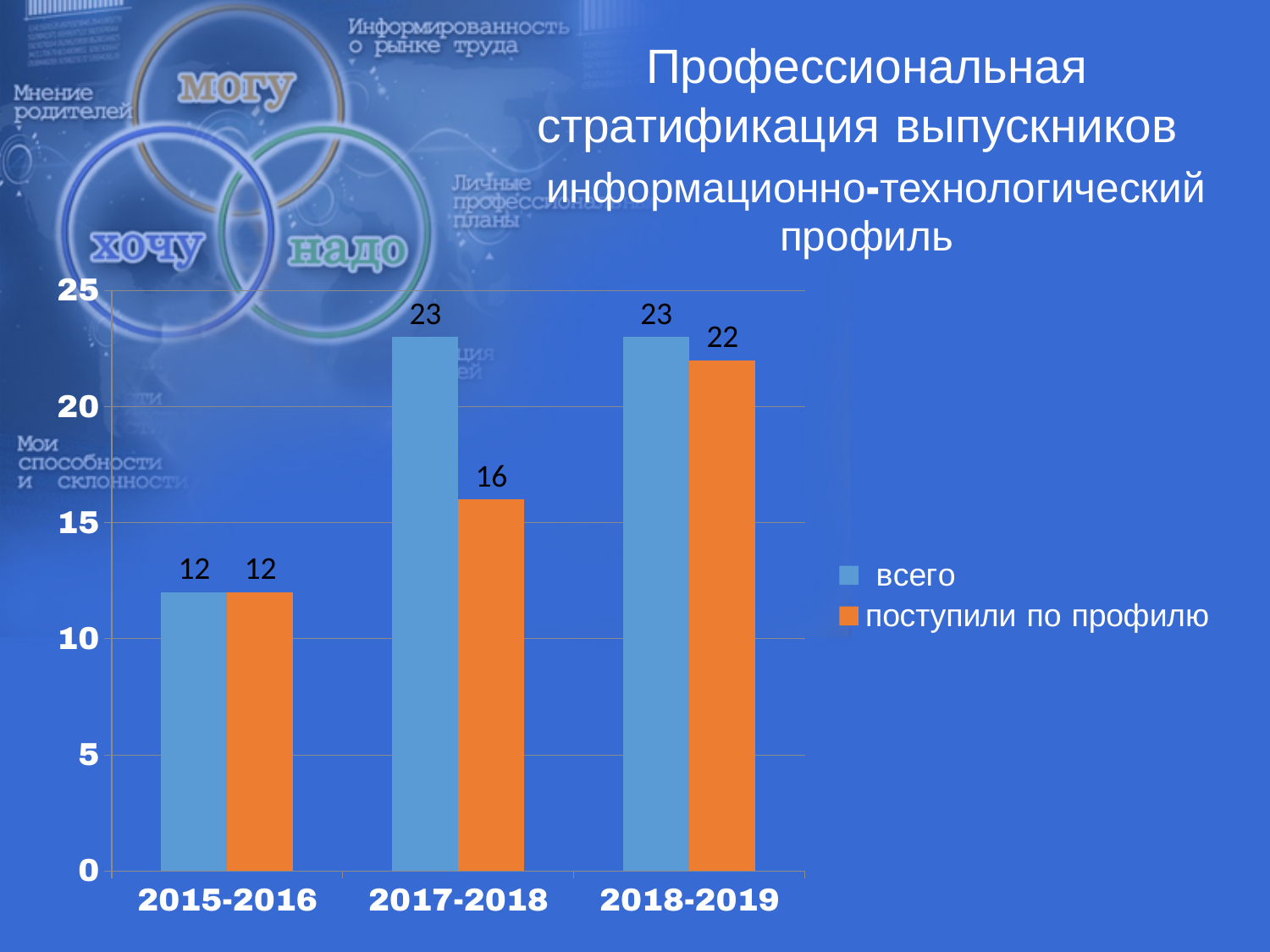

# Профессиональная стратификация выпускников  информационно-технологический профиль

### Chart

| Category |  всего | поступили по профилю |
|---|---|---|
| 2015-2016 | 12.0 | 12.0 |
| 2017-2018 | 23.0 | 16.0 |
| 2018-2019 | 23.0 | 22.0 |